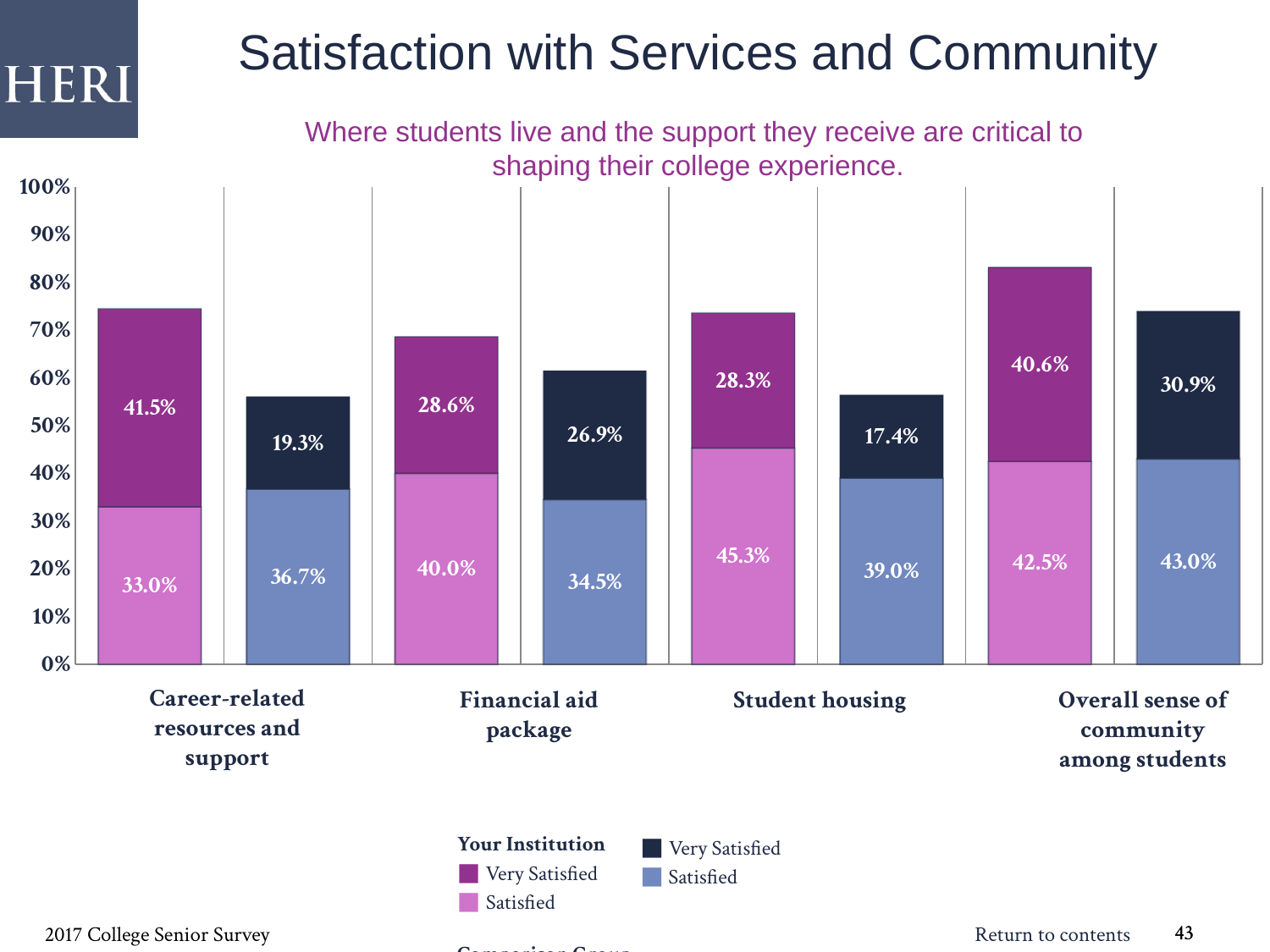

Satisfaction with Services and Community
Where students live and the support they receive are critical to
shaping their college experience.

### Chart

| Category | satisfied | very satisfied |
|---|---|---|
| Career-related resources and support | 0.33 | 0.415 |
| comp | 0.367 | 0.193 |
| Financial aid package | 0.4 | 0.286 |
| comp | 0.345 | 0.269 |
| Student housing (e.g., residence halls) | 0.453 | 0.283 |
| comp | 0.39 | 0.174 |
| Overall sense of community among students | 0.425 | 0.406 |
| comp | 0.43 | 0.309 |
Career-related resources and support
Financial aid package
Student housing
Overall sense of community among students
Your Institution
■ Very Satisfied
■ Satisfied

Comparison Group
■ Very Satisfied
■ Satisfied

2017 College Senior Survey
43
43